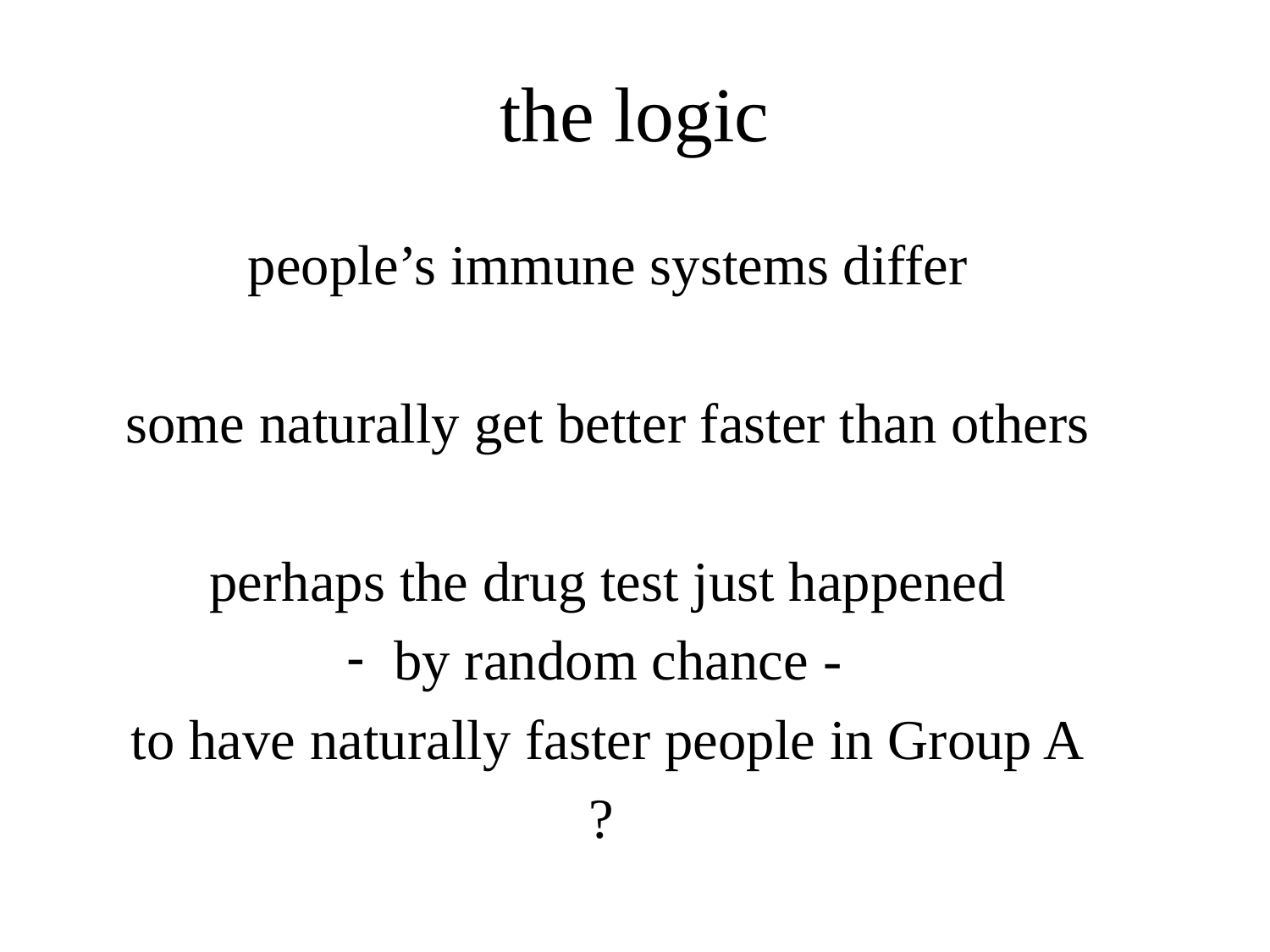

# the logic
people’s immune systems differ

some naturally get better faster than others

perhaps the drug test just happened
by random chance -
to have naturally faster people in Group A
?